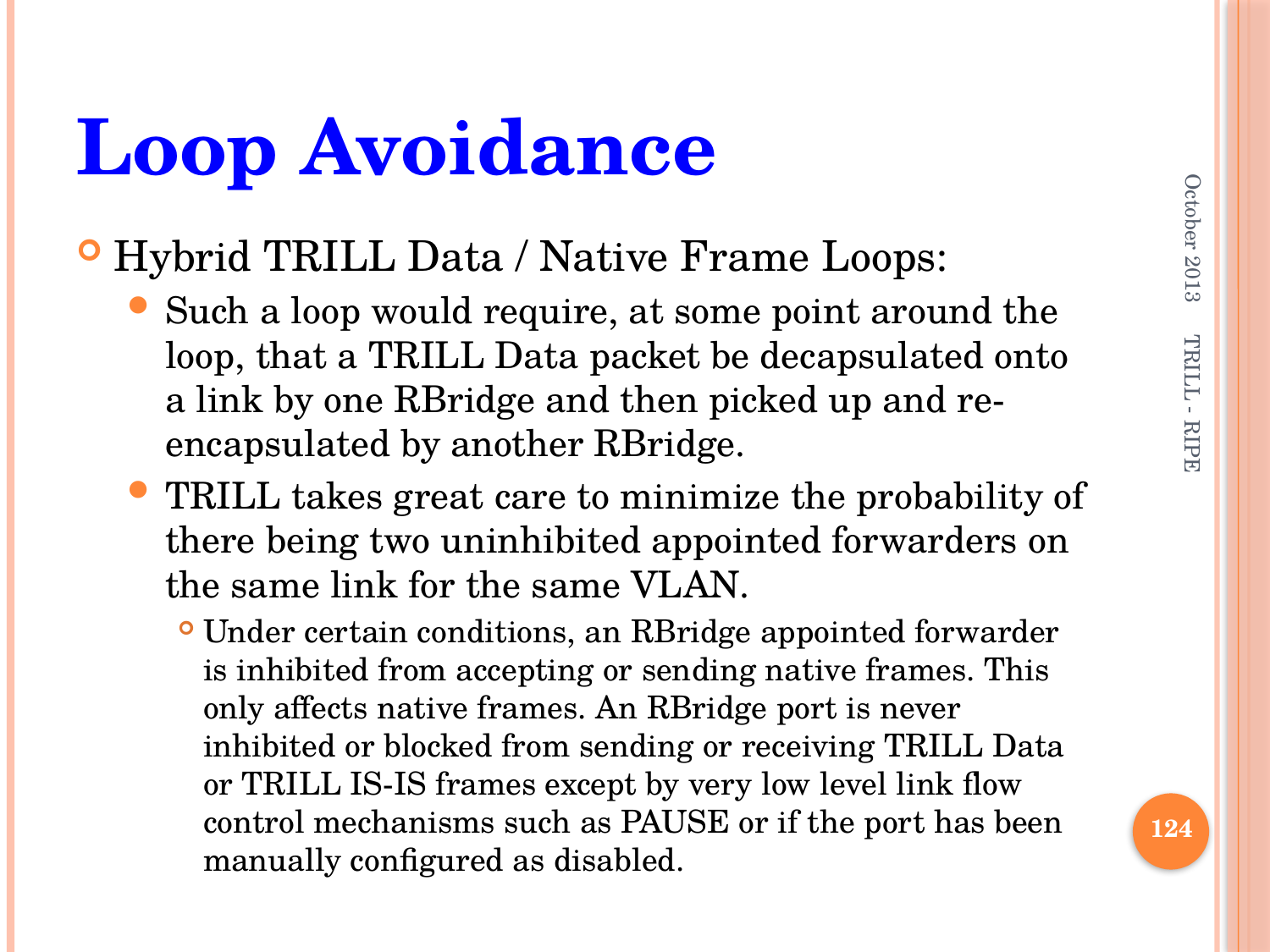

# Loop Avoidance
October 2013
Hybrid TRILL Data / Native Frame Loops:
Such a loop would require, at some point around the loop, that a TRILL Data packet be decapsulated onto a link by one RBridge and then picked up and re-encapsulated by another RBridge.
TRILL takes great care to minimize the probability of there being two uninhibited appointed forwarders on the same link for the same VLAN.
Under certain conditions, an RBridge appointed forwarder is inhibited from accepting or sending native frames. This only affects native frames. An RBridge port is never inhibited or blocked from sending or receiving TRILL Data or TRILL IS-IS frames except by very low level link flow control mechanisms such as PAUSE or if the port has been manually configured as disabled.
TRILL - RIPE
124